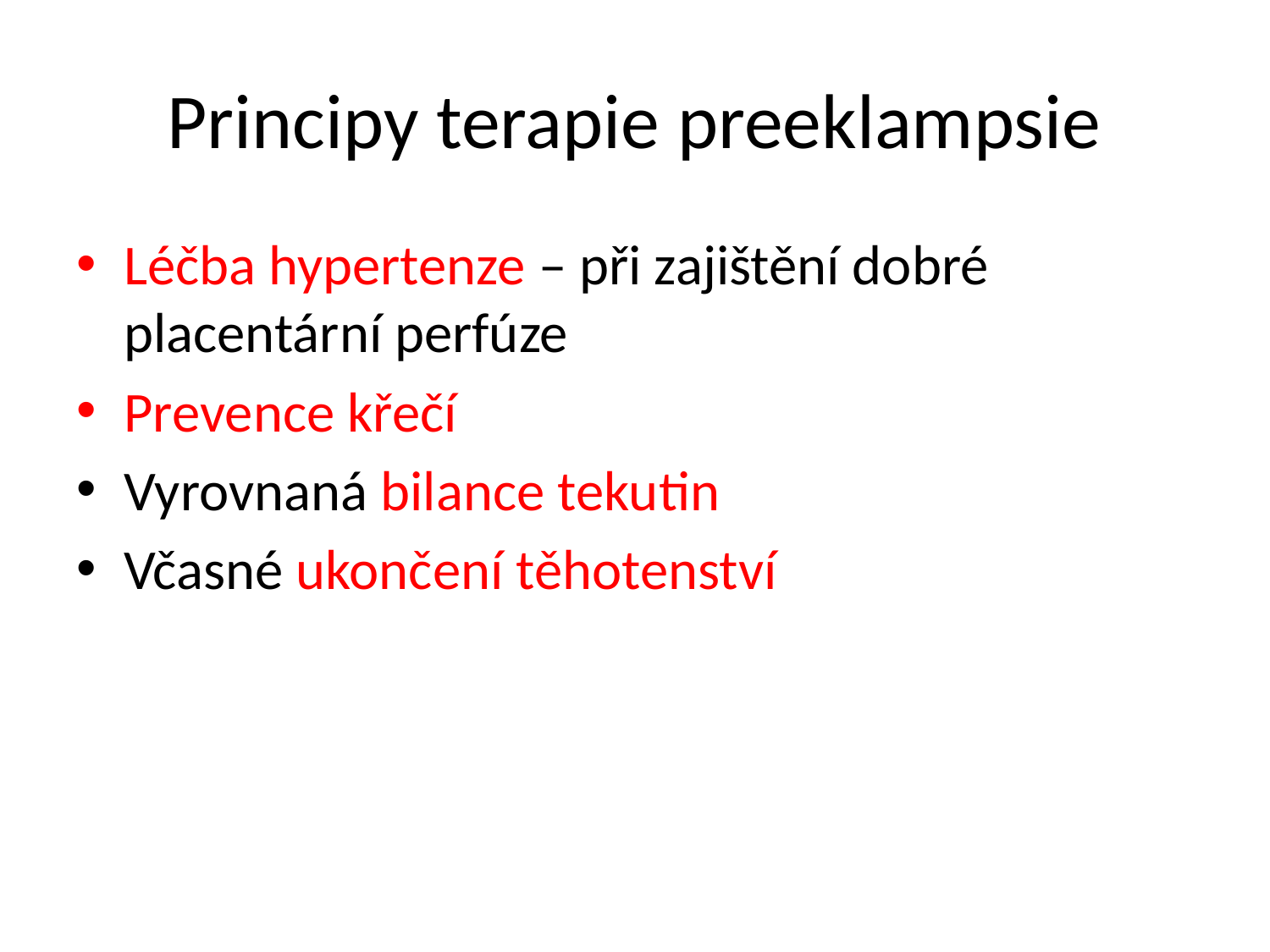

# Principy terapie preeklampsie
Léčba hypertenze – při zajištění dobré placentární perfúze
Prevence křečí
Vyrovnaná bilance tekutin
Včasné ukončení těhotenství